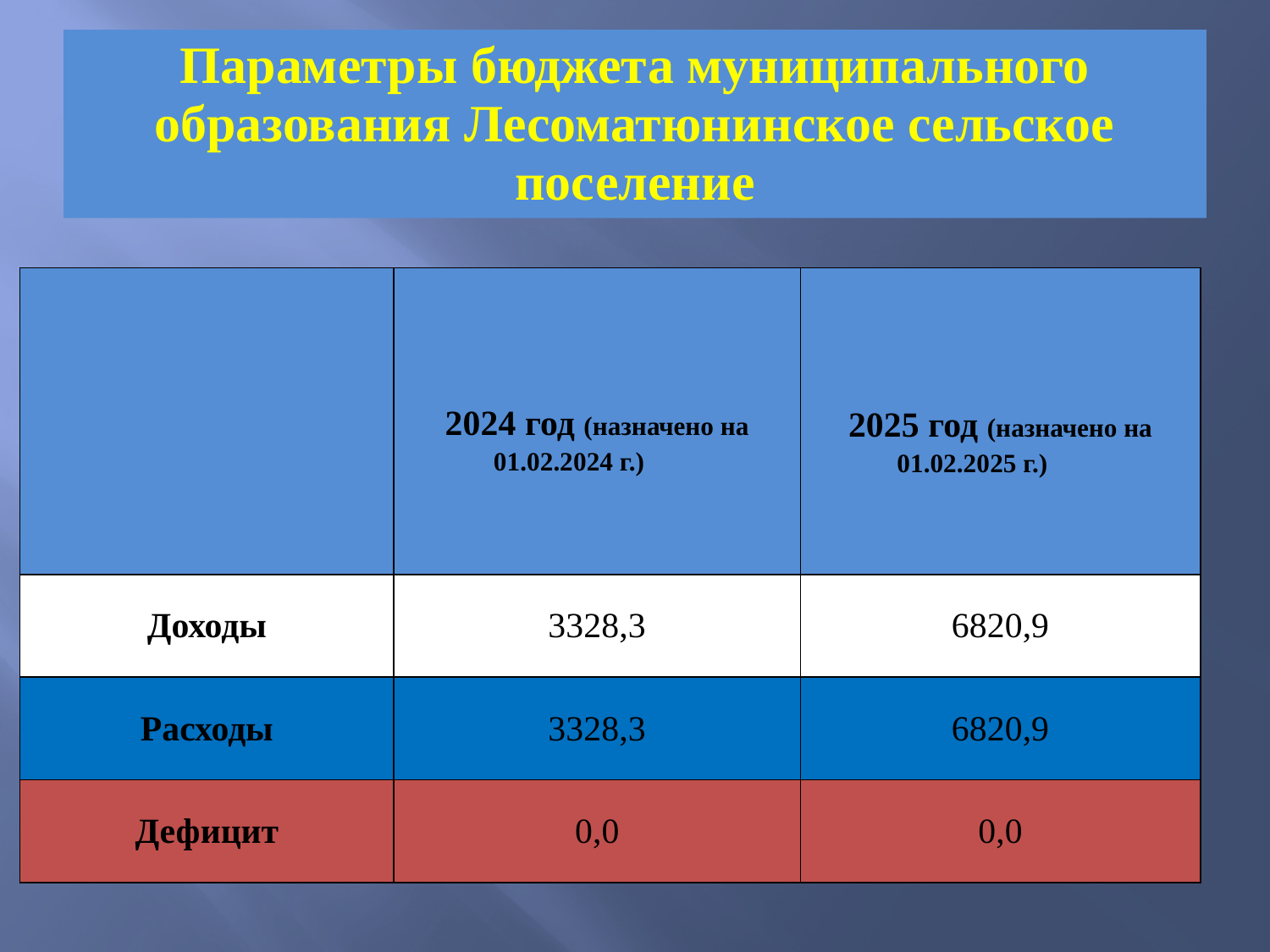

# Параметры бюджета муниципального образования Лесоматюнинское сельское поселение
|  | 2024 год (назначено на 01.02.2024 г.) | 2025 год (назначено на 01.02.2025 г.) |
| --- | --- | --- |
| Доходы | 3328,3 | 6820,9 |
| Расходы | 3328,3 | 6820,9 |
| Дефицит | 0,0 | 0,0 |